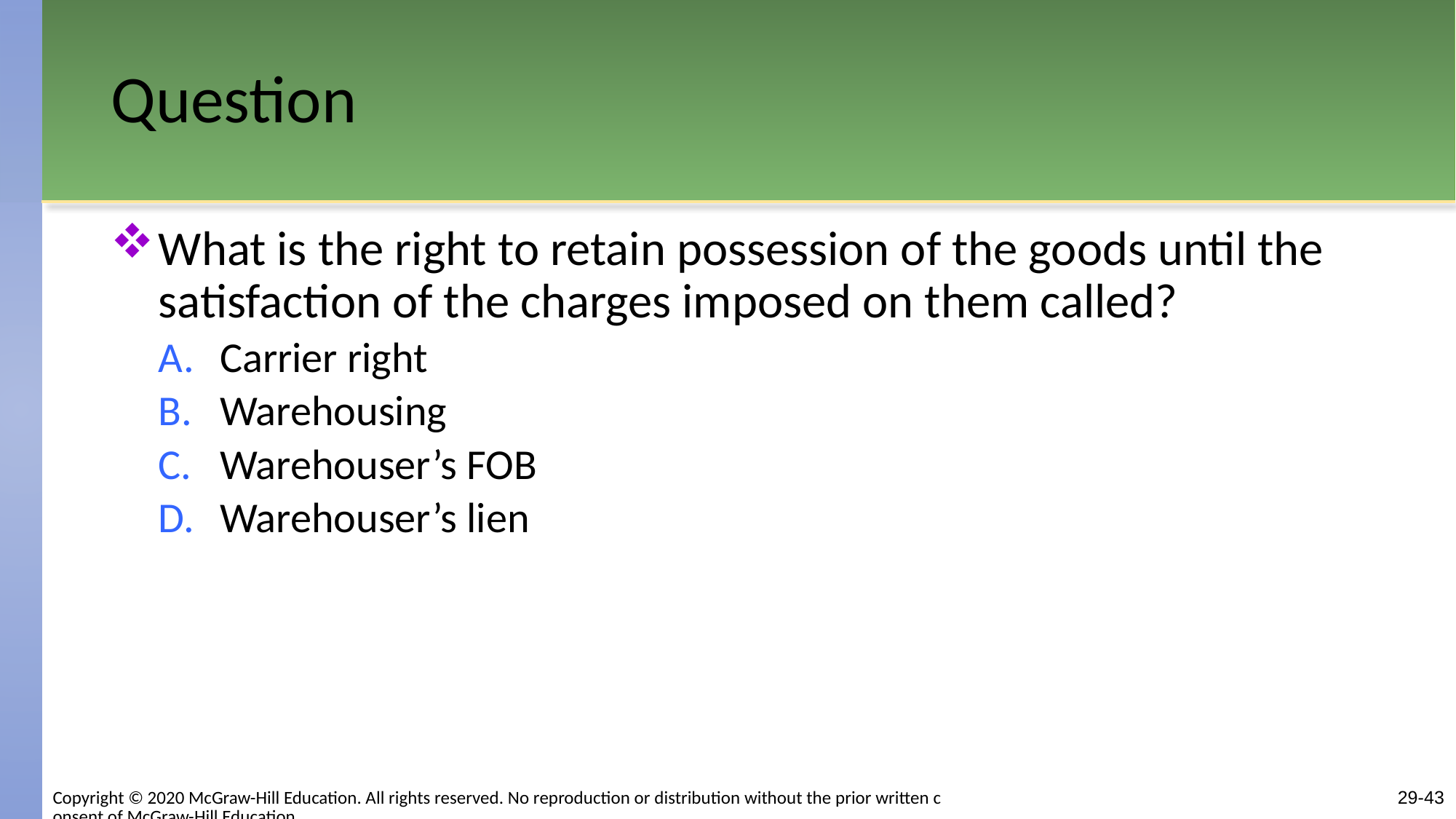

# Question
What is the right to retain possession of the goods until the satisfaction of the charges imposed on them called?
Carrier right
Warehousing
Warehouser’s FOB
Warehouser’s lien
Copyright © 2020 McGraw-Hill Education. All rights reserved. No reproduction or distribution without the prior written consent of McGraw-Hill Education.
29-43